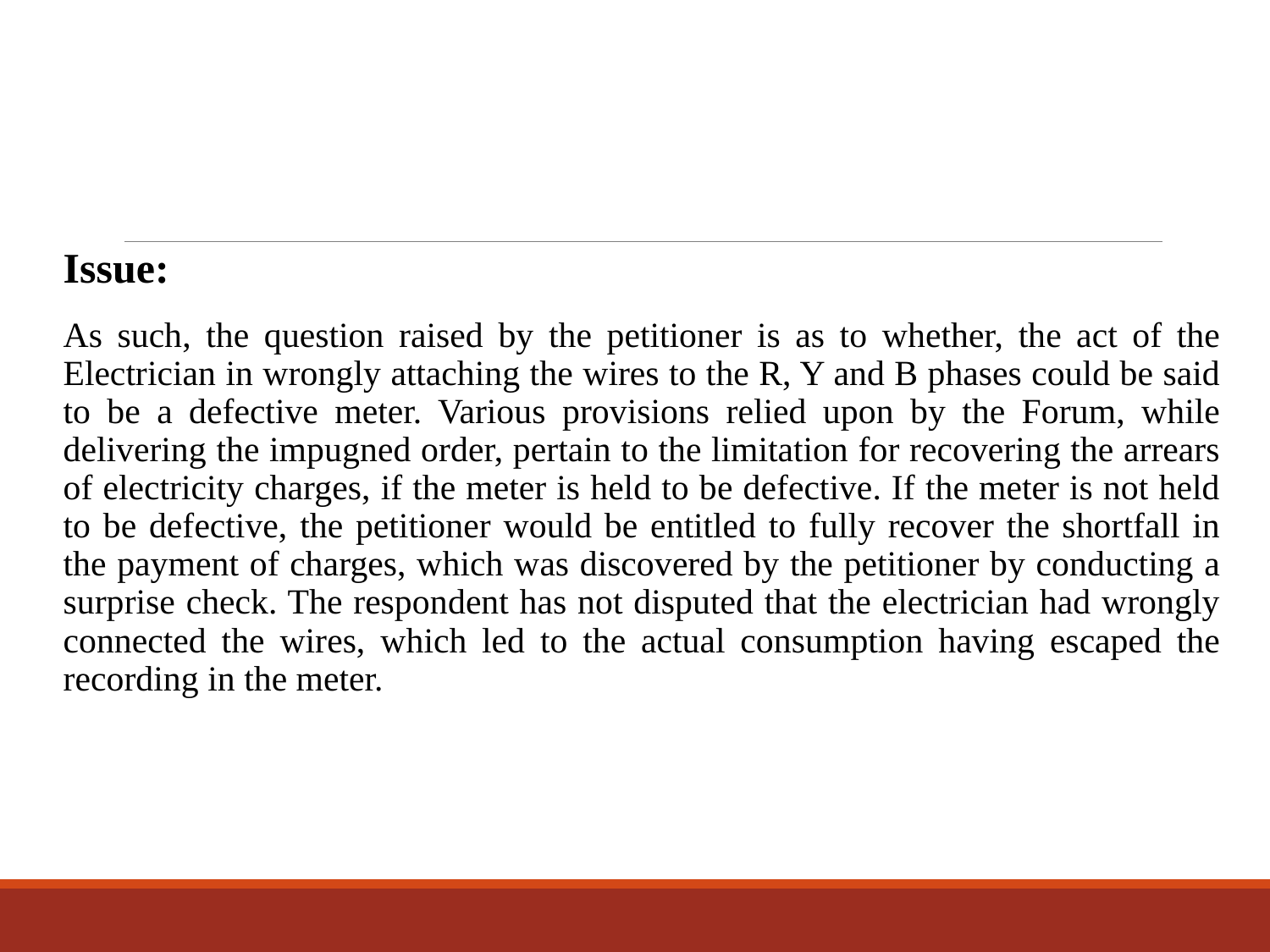

#
Issue:
As such, the question raised by the petitioner is as to whether, the act of the Electrician in wrongly attaching the wires to the R, Y and B phases could be said to be a defective meter. Various provisions relied upon by the Forum, while delivering the impugned order, pertain to the limitation for recovering the arrears of electricity charges, if the meter is held to be defective. If the meter is not held to be defective, the petitioner would be entitled to fully recover the shortfall in the payment of charges, which was discovered by the petitioner by conducting a surprise check. The respondent has not disputed that the electrician had wrongly connected the wires, which led to the actual consumption having escaped the recording in the meter.